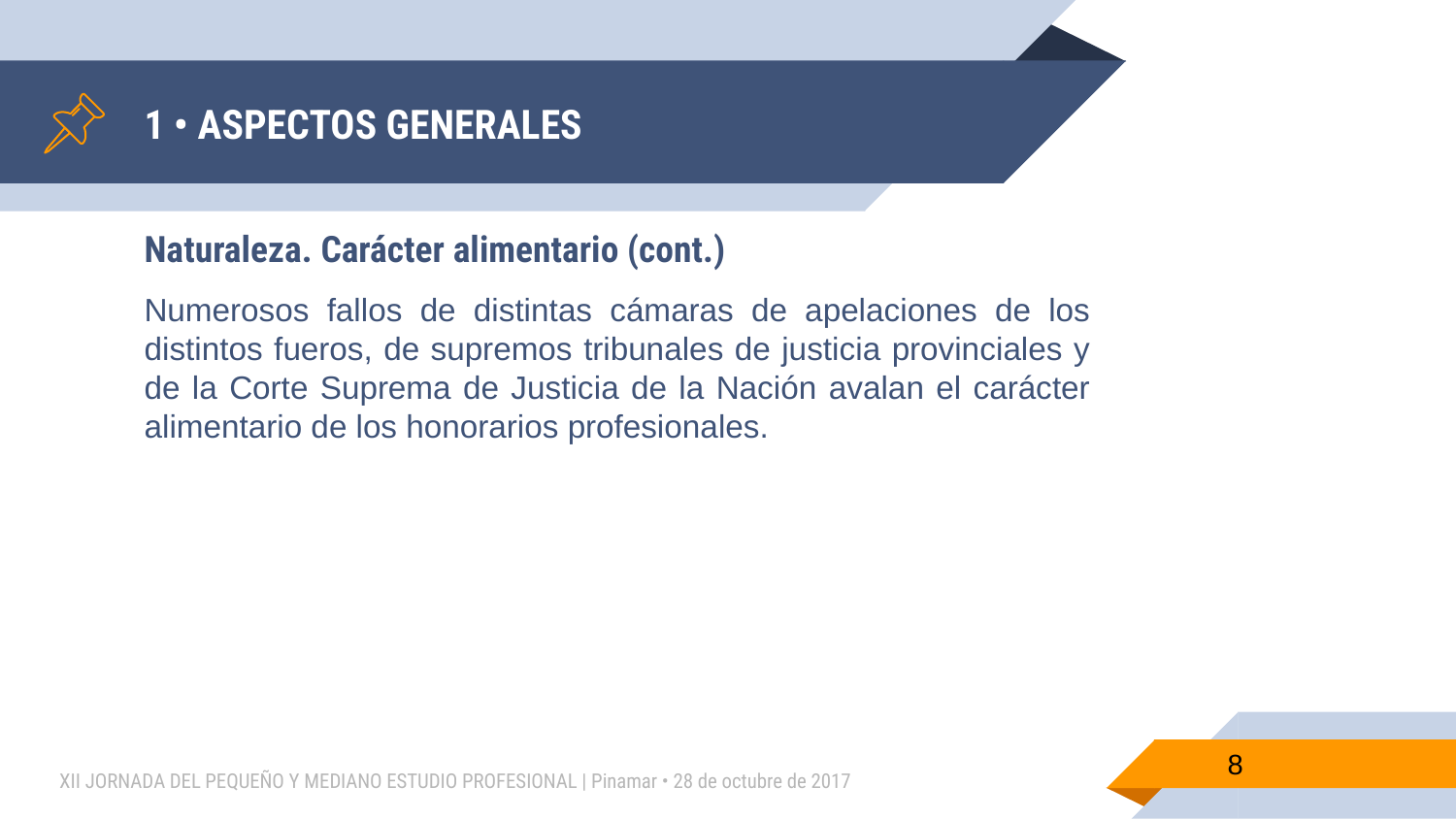

# 1 • ASPECTOS GENERALES

Naturaleza. Carácter alimentario (cont.)
Numerosos fallos de distintas cámaras de apelaciones de los distintos fueros, de supremos tribunales de justicia provinciales y de la Corte Suprema de Justicia de la Nación avalan el carácter alimentario de los honorarios profesionales.
8